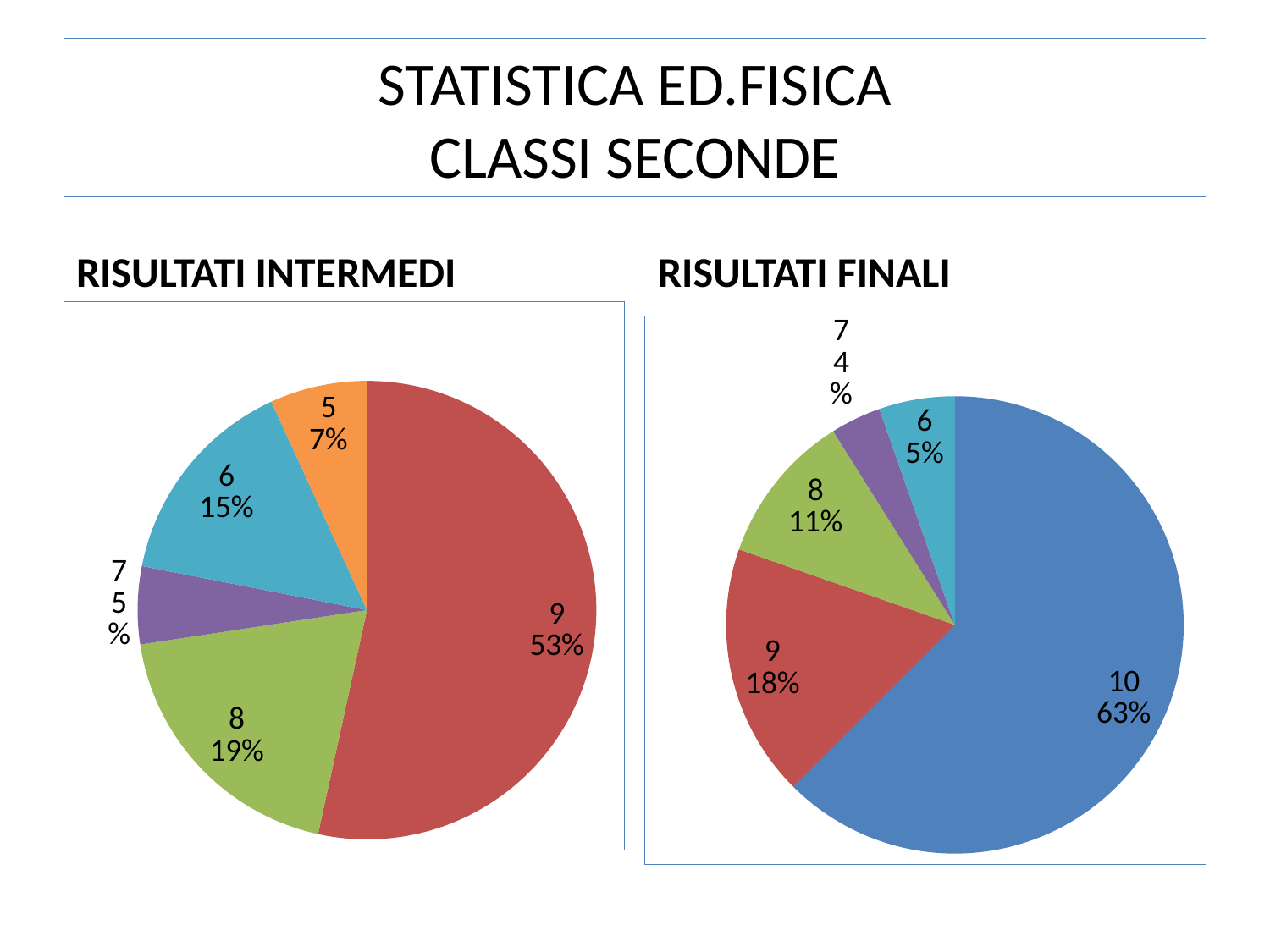

# STATISTICA ED.FISICA CLASSI SECONDE
RISULTATI INTERMEDI
RISULTATI FINALI

### Chart

| Category | C.seconde |
|---|---|
| 10 | 0.0 |
| 9 | 39.0 |
| 8 | 14.0 |
| 7 | 4.0 |
| 6 | 11.0 |
| 5 | 5.0 |

### Chart

| Category | C.seconde |
|---|---|
| 10 | 35.0 |
| 9 | 10.0 |
| 8 | 6.0 |
| 7 | 2.0 |
| 6 | 3.0 |
| 5 | 0.0 |